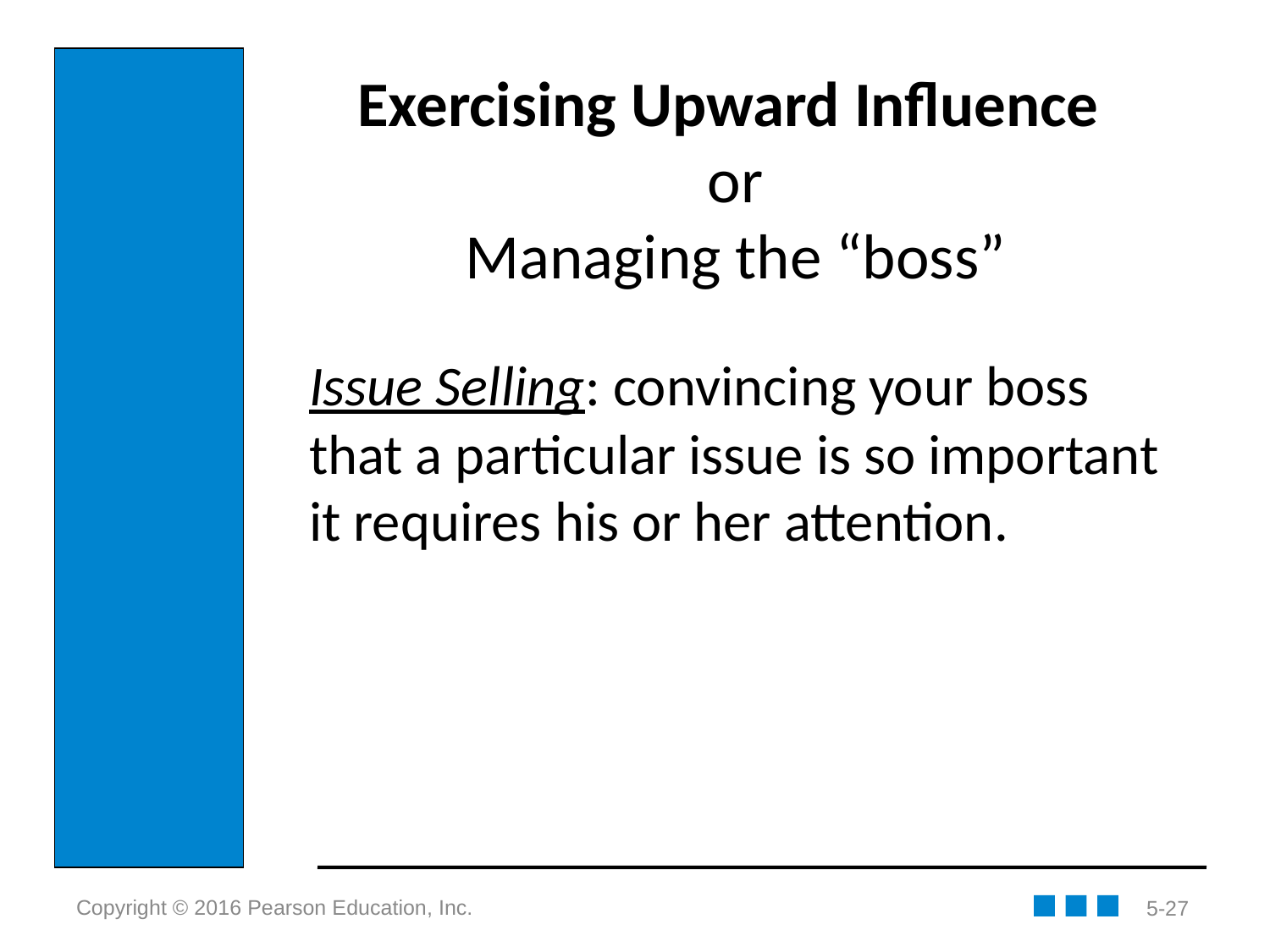

# Exercising Upward Influence or Managing the “boss”

Issue Selling: convincing your boss that a particular issue is so important it requires his or her attention.

5-27
Copyright © 2016 Pearson Education, Inc.